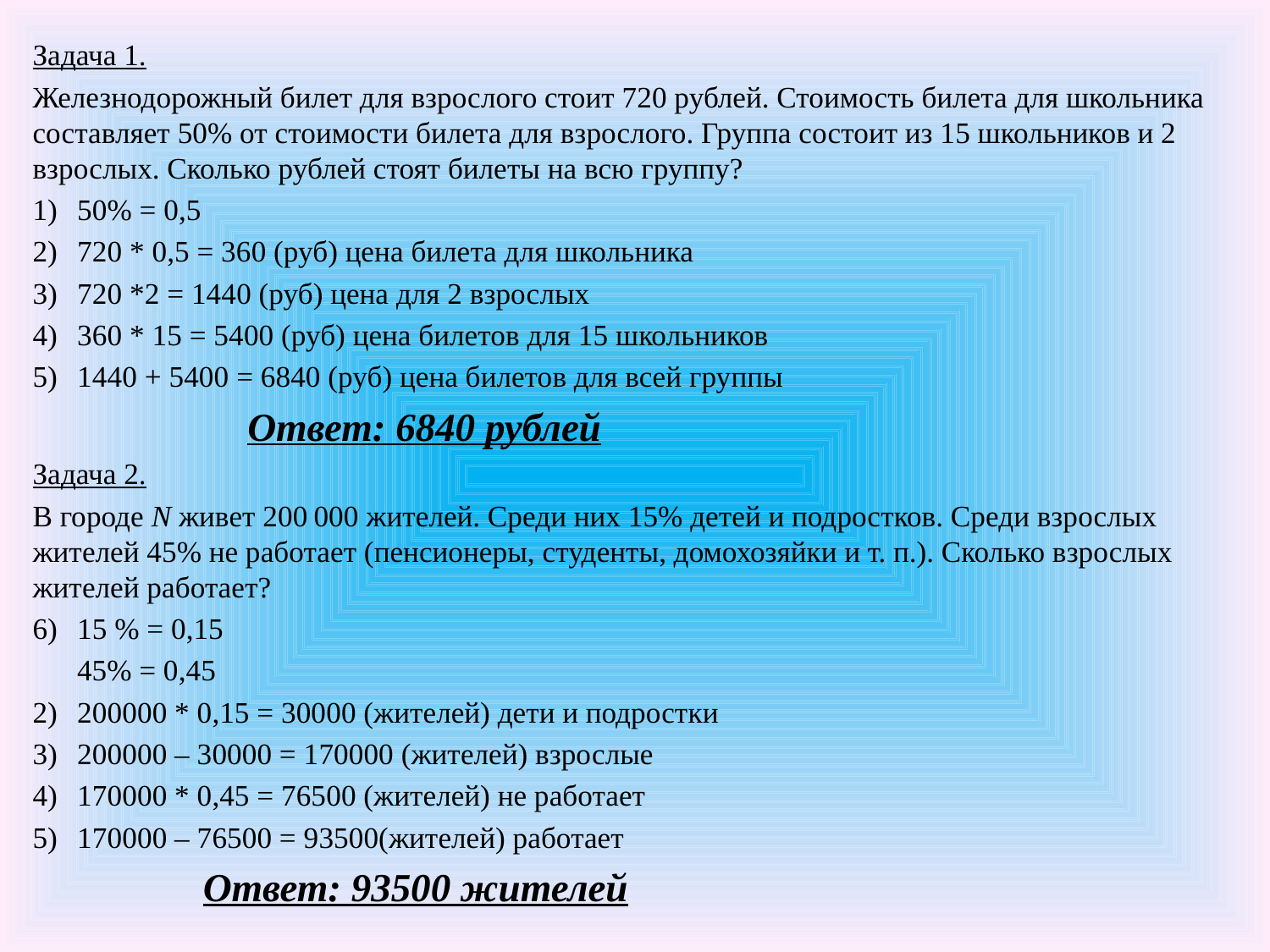

Задача 1.
Железнодорожный билет для взрослого стоит 720 рублей. Стоимость билета для школьника составляет 50% от стоимости билета для взрослого. Группа состоит из 15 школьников и 2 взрослых. Сколько рублей стоят билеты на всю группу?
50% = 0,5
720 * 0,5 = 360 (руб) цена билета для школьника
720 *2 = 1440 (руб) цена для 2 взрослых
360 * 15 = 5400 (руб) цена билетов для 15 школьников
1440 + 5400 = 6840 (руб) цена билетов для всей группы
                             Ответ: 6840 рублей
Задача 2.
В городе N живет 200 000 жителей. Среди них 15% детей и подростков. Среди взрослых жителей 45% не работает (пенсионеры, студенты, домохозяйки и т. п.). Сколько взрослых жителей работает?
15 % = 0,15
      45% = 0,45
200000 * 0,15 = 30000 (жителей) дети и подростки
200000 – 30000 = 170000 (жителей) взрослые
170000 * 0,45 = 76500 (жителей) не работает
170000 – 76500 = 93500(жителей) работает
                       Ответ: 93500 жителей